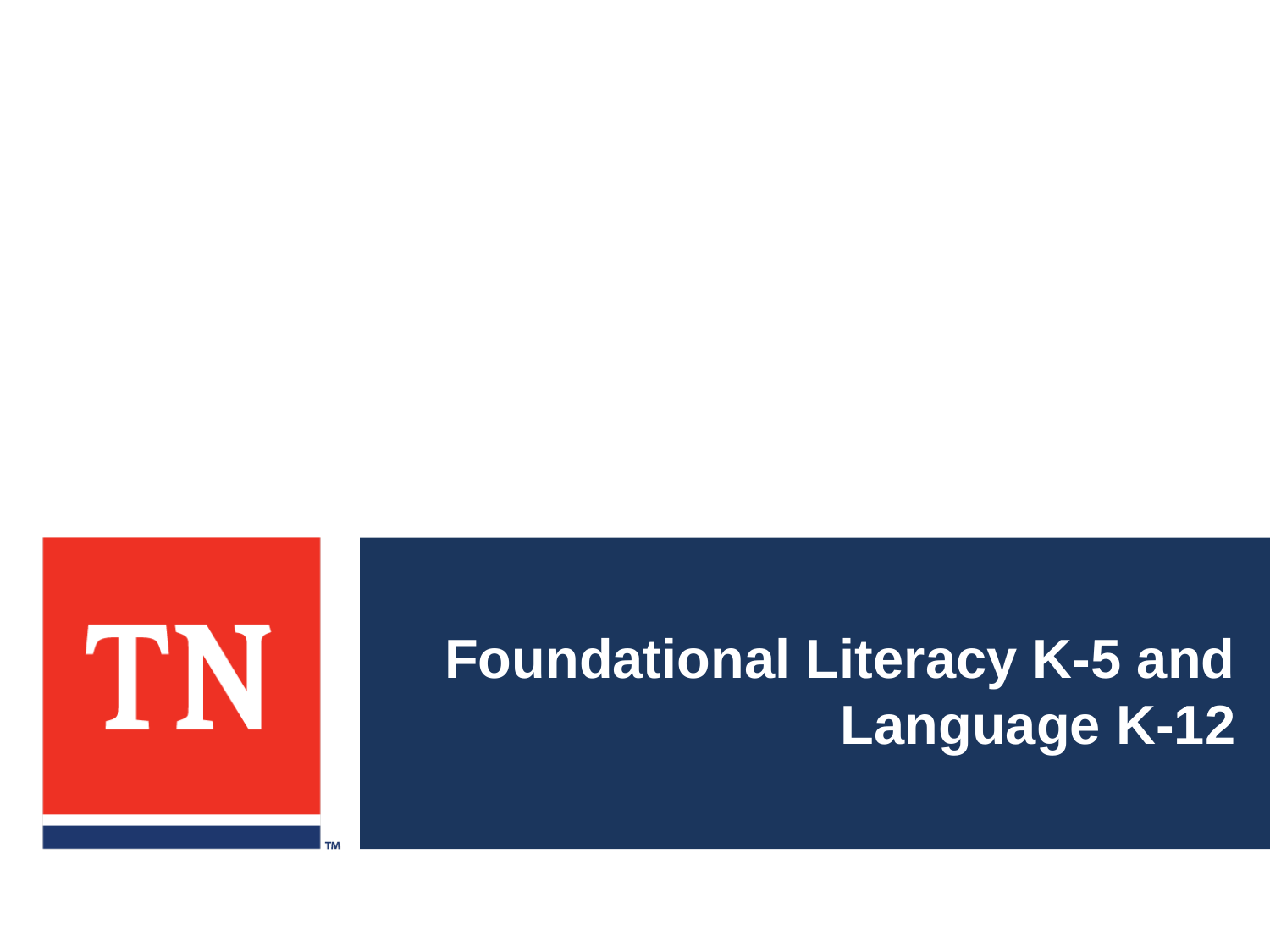

# Foundational Literacy K-5 and Language K-12